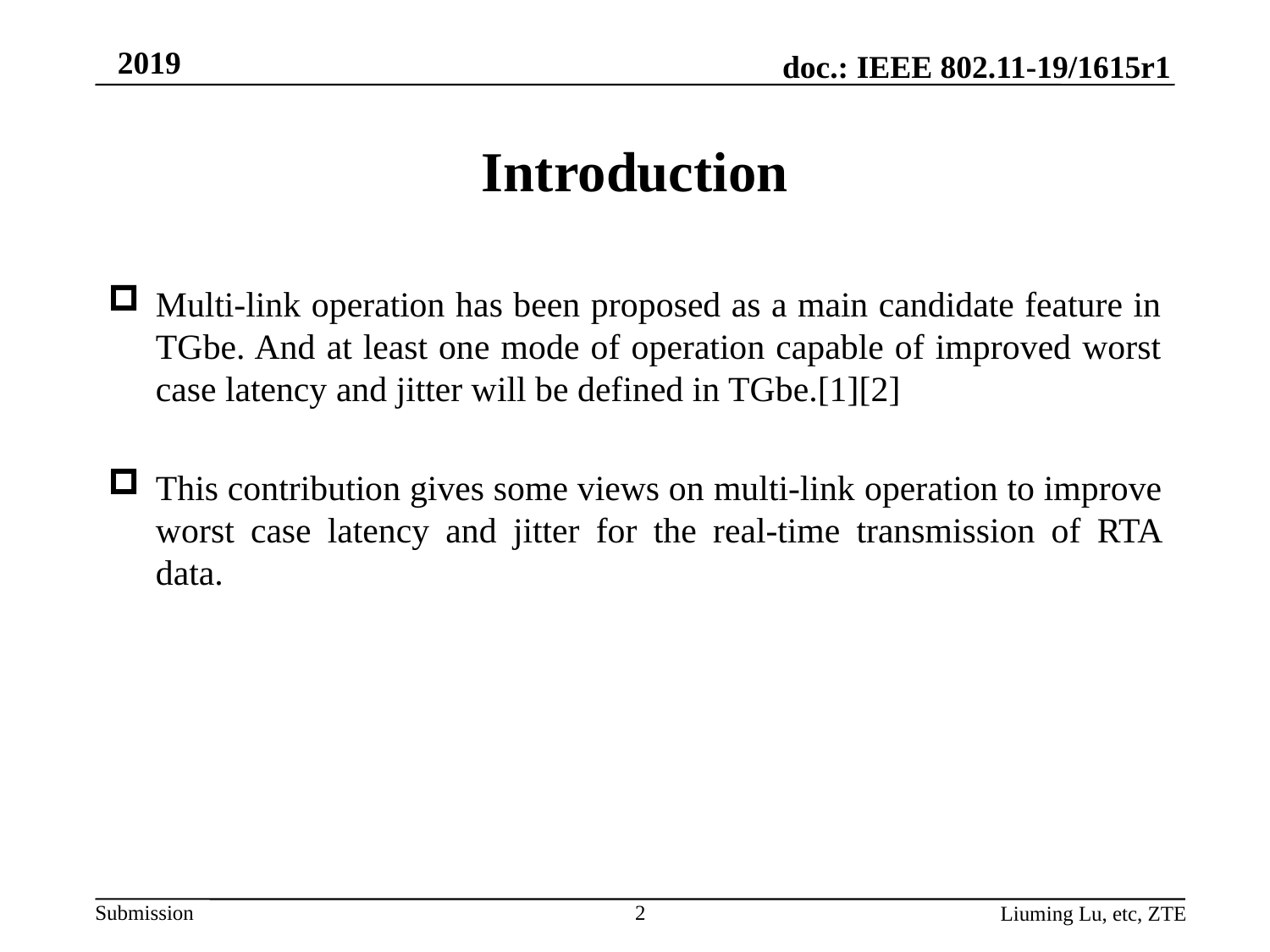

# Introduction
Multi-link operation has been proposed as a main candidate feature in TGbe. And at least one mode of operation capable of improved worst case latency and jitter will be defined in TGbe.[1][2]

This contribution gives some views on multi-link operation to improve worst case latency and jitter for the real-time transmission of RTA data.
2
Liuming Lu, etc, ZTE